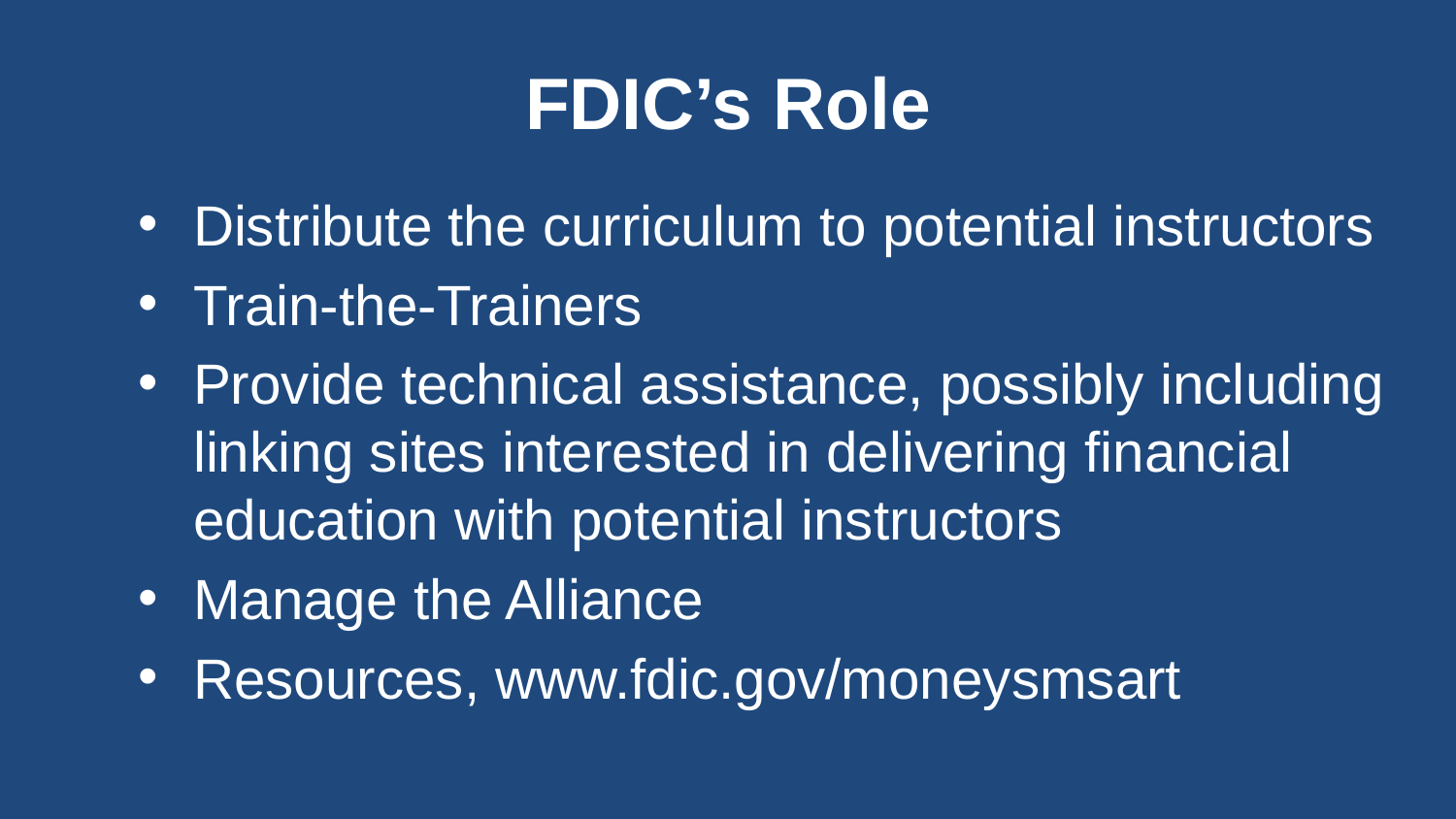

# FDIC’s Role
Distribute the curriculum to potential instructors
Train-the-Trainers
Provide technical assistance, possibly including linking sites interested in delivering financial education with potential instructors
Manage the Alliance
Resources, www.fdic.gov/moneysmsart